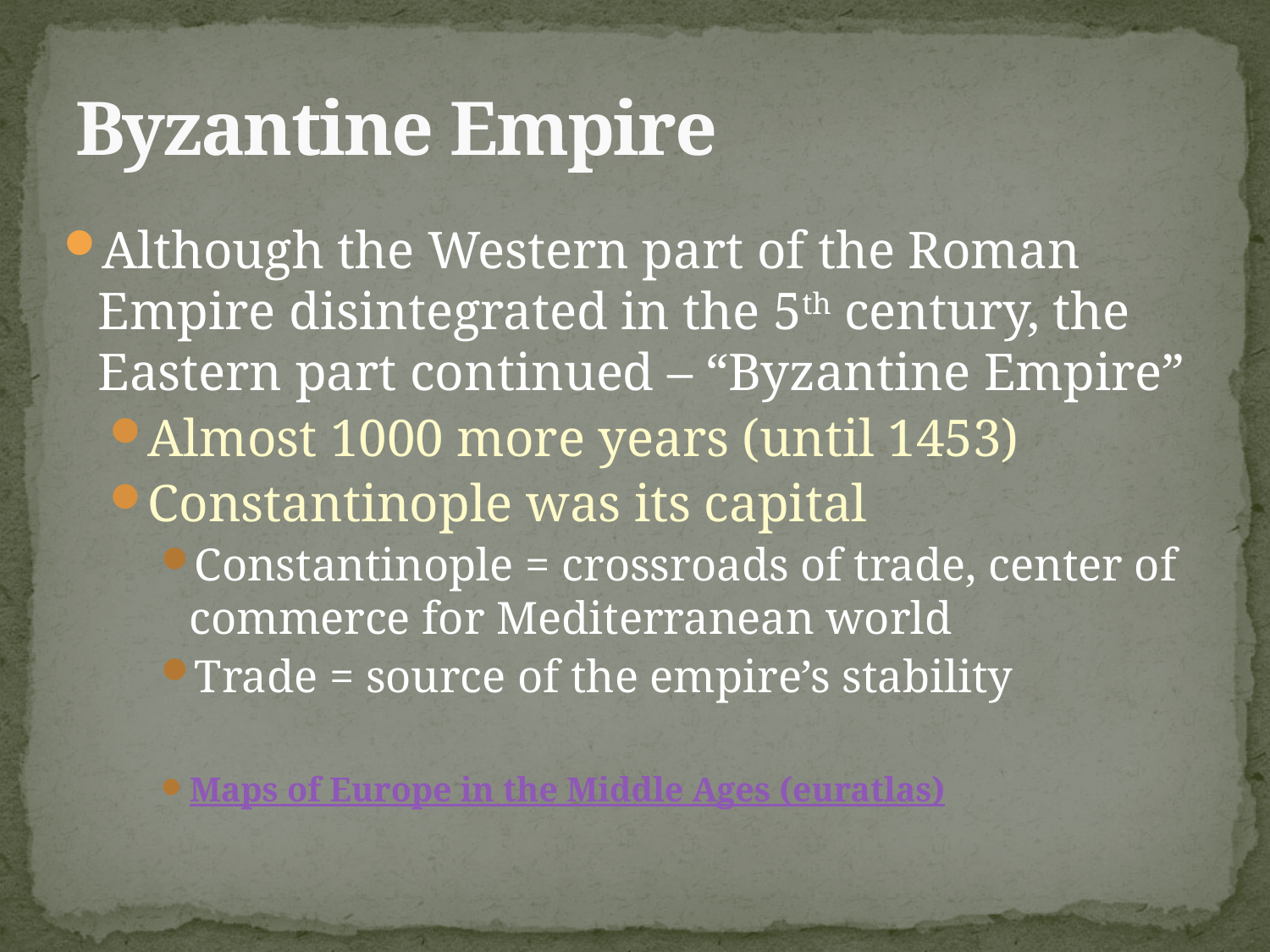

# Byzantine Empire
Although the Western part of the Roman Empire disintegrated in the 5th century, the Eastern part continued – “Byzantine Empire”
Almost 1000 more years (until 1453)
Constantinople was its capital
Constantinople = crossroads of trade, center of commerce for Mediterranean world
Trade = source of the empire’s stability

Maps of Europe in the Middle Ages (euratlas)